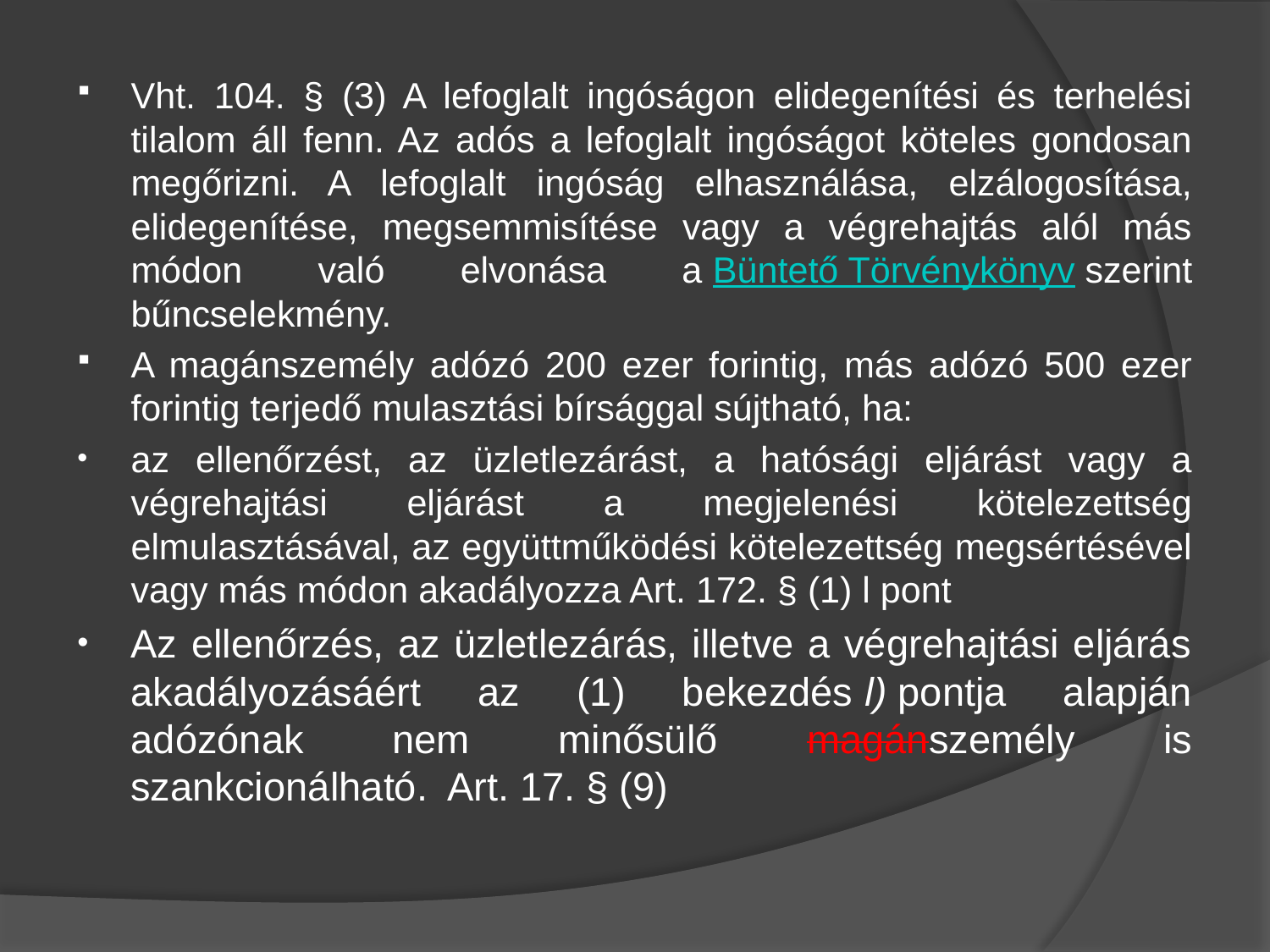

#
Vht. 104. § (3) A lefoglalt ingóságon elidegenítési és terhelési tilalom áll fenn. Az adós a lefoglalt ingóságot köteles gondosan megőrizni. A lefoglalt ingóság elhasználása, elzálogosítása, elidegenítése, megsemmisítése vagy a végrehajtás alól más módon való elvonása a Büntető Törvénykönyv szerint bűncselekmény.
A magánszemély adózó 200 ezer forintig, más adózó 500 ezer forintig terjedő mulasztási bírsággal sújtható, ha:
az ellenőrzést, az üzletlezárást, a hatósági eljárást vagy a végrehajtási eljárást a megjelenési kötelezettség elmulasztásával, az együttműködési kötelezettség megsértésével vagy más módon akadályozza Art. 172. § (1) l pont
Az ellenőrzés, az üzletlezárás, illetve a végrehajtási eljárás akadályozásáért az (1) bekezdés l) pontja alapján adózónak nem minősülő magánszemély is szankcionálható.  Art. 17. § (9)